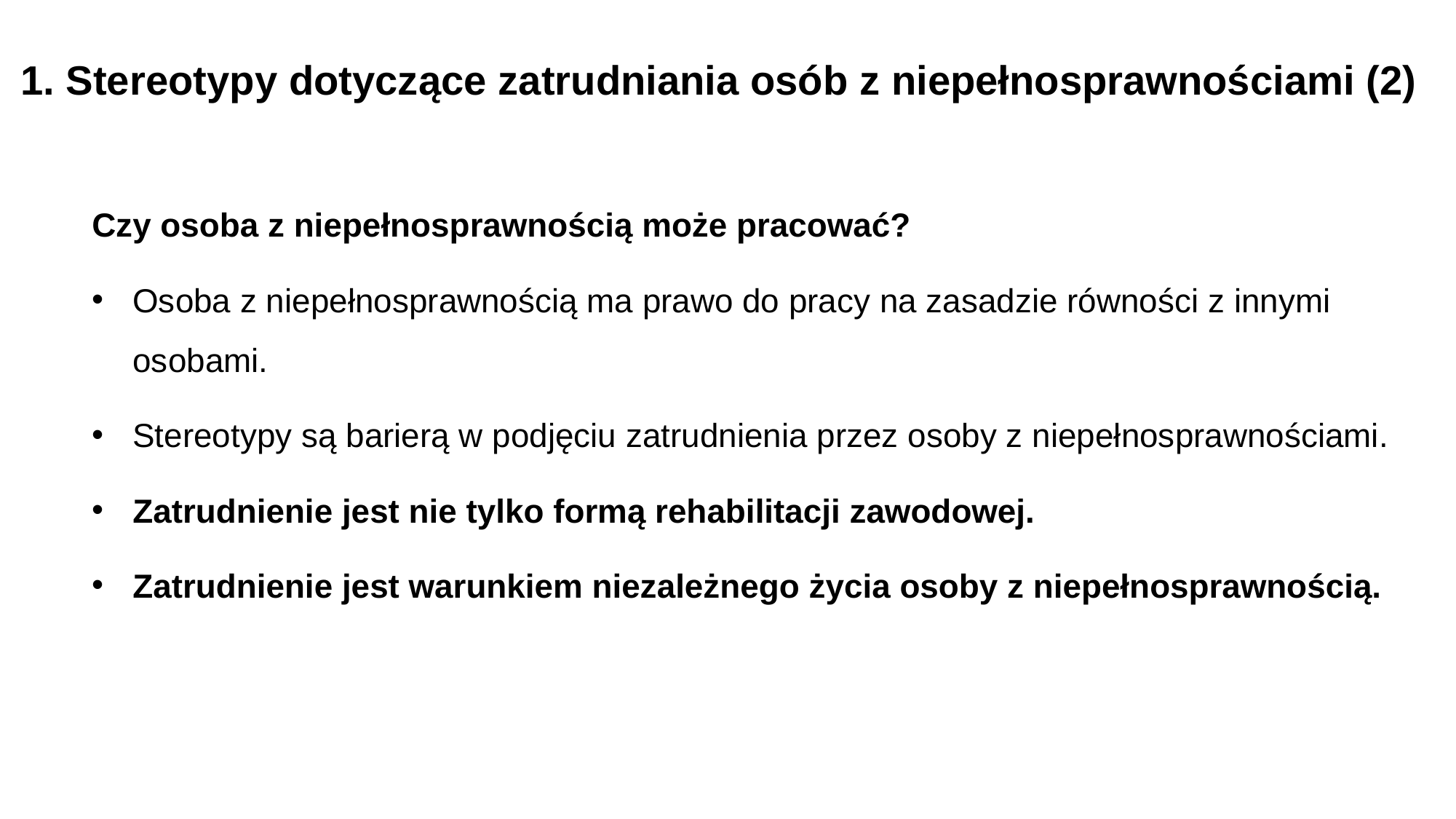

1. Stereotypy dotyczące zatrudniania osób z niepełnosprawnościami (2)
Czy osoba z niepełnosprawnością może pracować?
Osoba z niepełnosprawnością ma prawo do pracy na zasadzie równości z innymi osobami.
Stereotypy są barierą w podjęciu zatrudnienia przez osoby z niepełnosprawnościami.
Zatrudnienie jest nie tylko formą rehabilitacji zawodowej.
Zatrudnienie jest warunkiem niezależnego życia osoby z niepełnosprawnością.